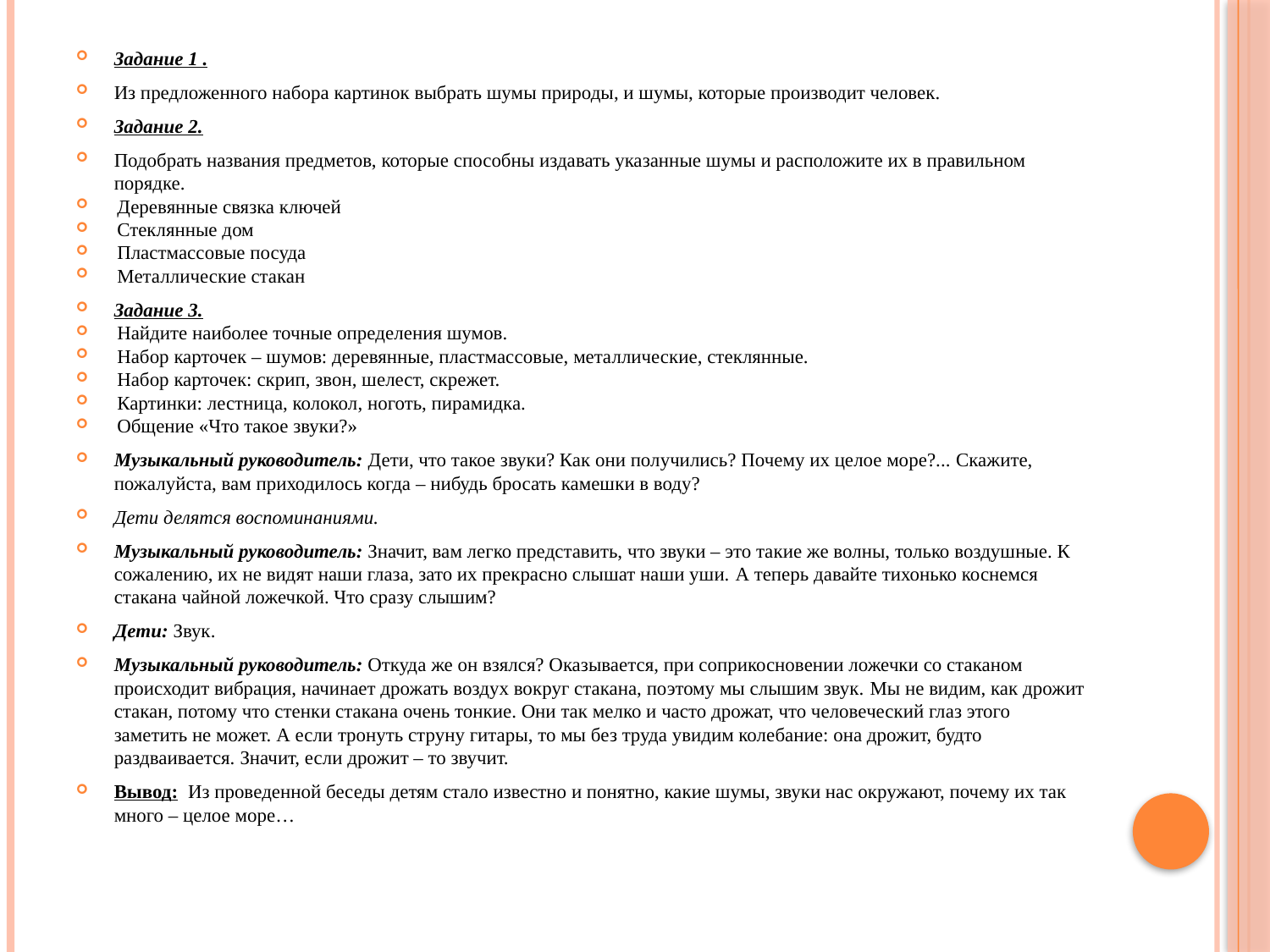

Задание 1 .
Из предложенного набора картинок выбрать шумы природы, и шумы, которые производит человек.
Задание 2.
Подобрать названия предметов, которые способны издавать указанные шумы и расположите их в правильном порядке.
      Деревянные связка ключей
      Стеклянные дом
      Пластмассовые посуда
      Металлические стакан
Задание 3.
      Найдите наиболее точные определения шумов.
      Набор карточек – шумов: деревянные, пластмассовые, металлические, стеклянные.
      Набор карточек: скрип, звон, шелест, скрежет.
      Картинки: лестница, колокол, ноготь, пирамидка.
      Общение «Что такое звуки?»
Музыкальный руководитель: Дети, что такое звуки? Как они получились? Почему их целое море?... Скажите, пожалуйста, вам приходилось когда – нибудь бросать камешки в воду?
Дети делятся воспоминаниями.
Музыкальный руководитель: Значит, вам легко представить, что звуки – это такие же волны, только воздушные. К сожалению, их не видят наши глаза, зато их прекрасно слышат наши уши. А теперь давайте тихонько коснемся стакана чайной ложечкой. Что сразу слышим?
Дети: Звук.
Музыкальный руководитель: Откуда же он взялся? Оказывается, при соприкосновении ложечки со стаканом происходит вибрация, начинает дрожать воздух вокруг стакана, поэтому мы слышим звук. Мы не видим, как дрожит стакан, потому что стенки стакана очень тонкие. Они так мелко и часто дрожат, что человеческий глаз этого заметить не может. А если тронуть струну гитары, то мы без труда увидим колебание: она дрожит, будто раздваивается. Значит, если дрожит – то звучит.
Вывод:  Из проведенной беседы детям стало известно и понятно, какие шумы, звуки нас окружают, почему их так много – целое море…